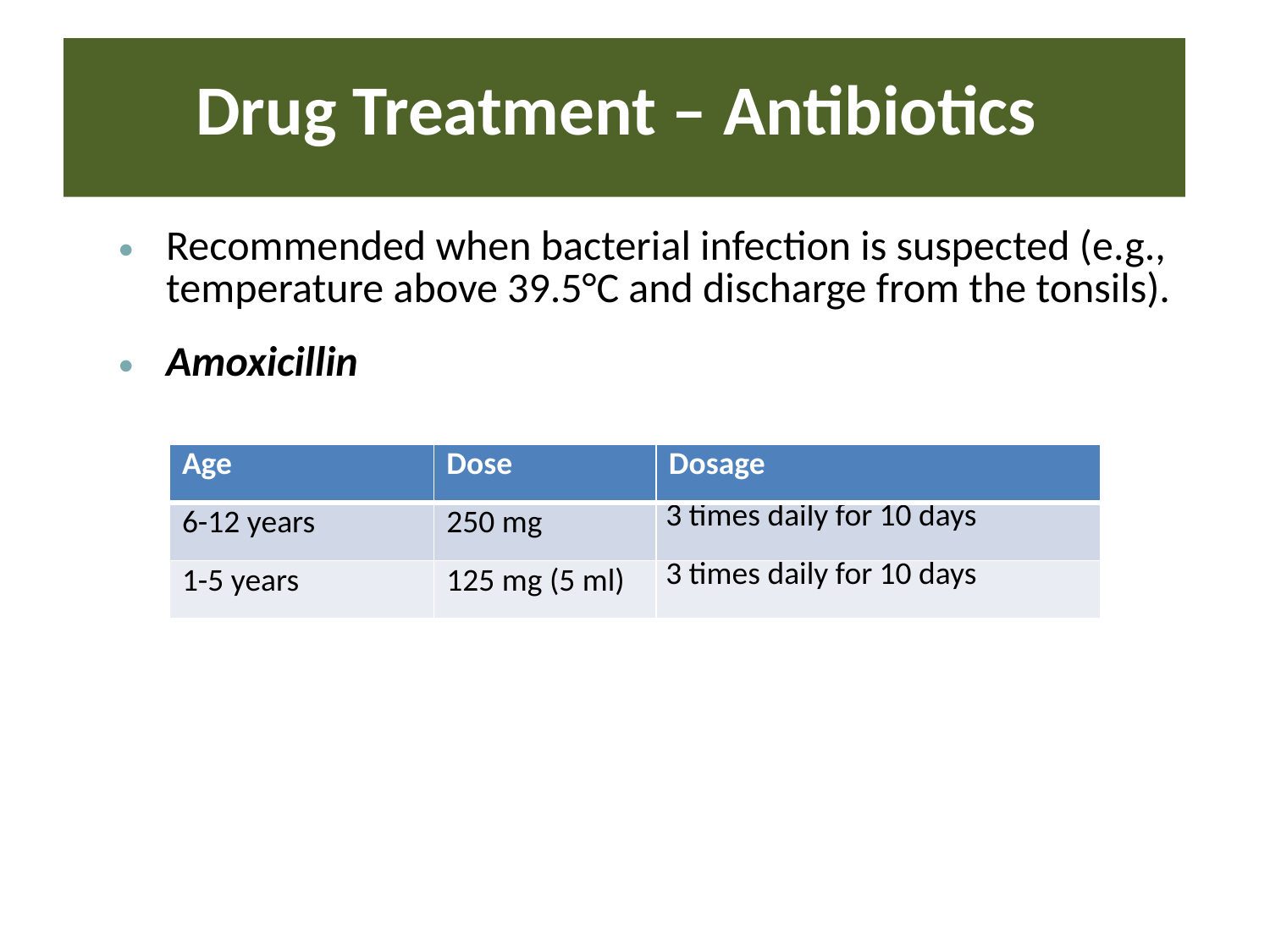

# Drug Treatment – Antibiotics
Recommended when bacterial infection is suspected (e.g., temperature above 39.5°C and discharge from the tonsils).
Amoxicillin

| Age | Dose | Dosage |
| --- | --- | --- |
| 6-12 years | 250 mg | 3 times daily for 10 days |
| 1-5 years | 125 mg (5 ml) | 3 times daily for 10 days |